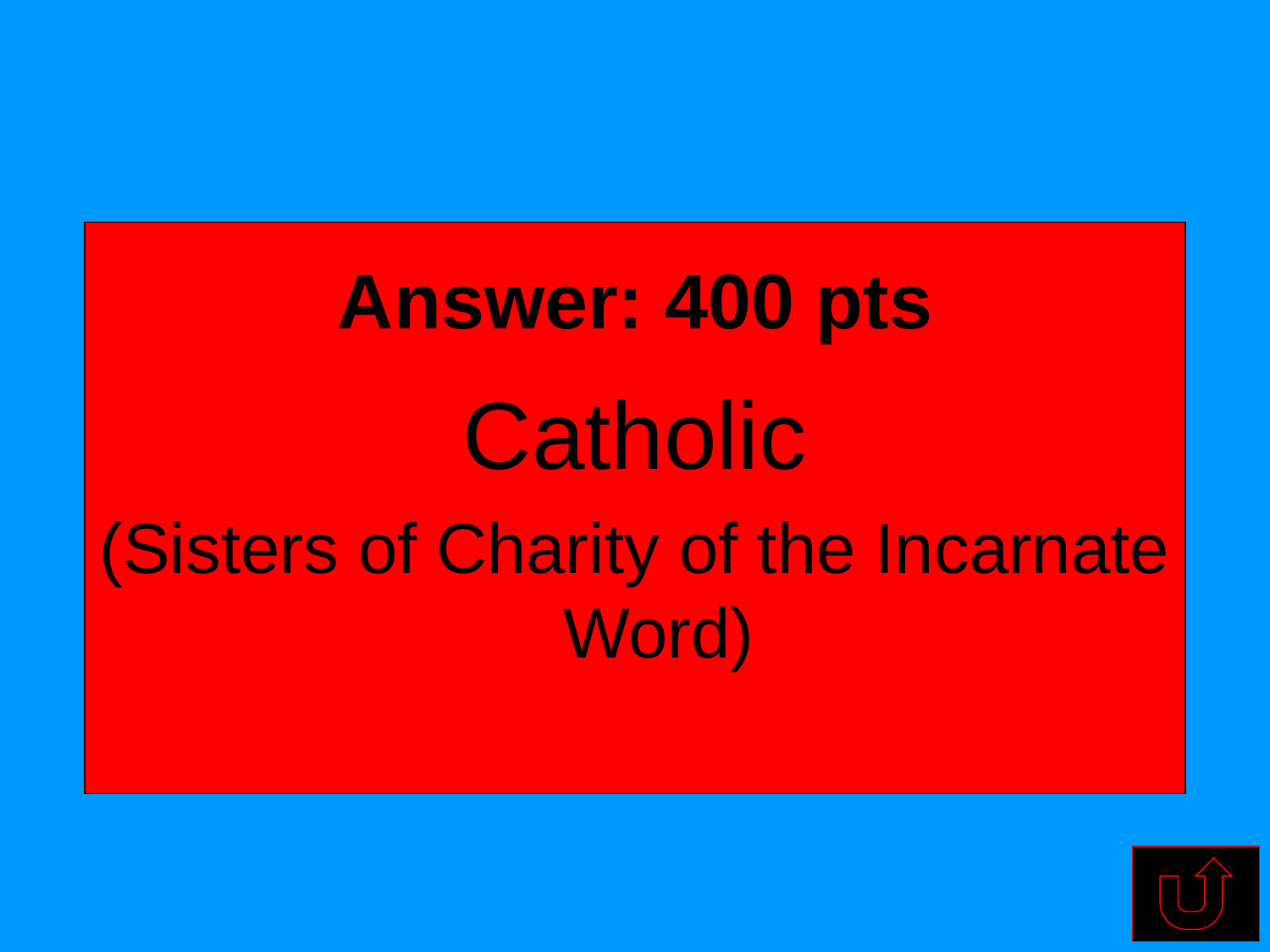

Catholic
(Sisters of Charity of the Incarnate Word)
Answer: 400 pts